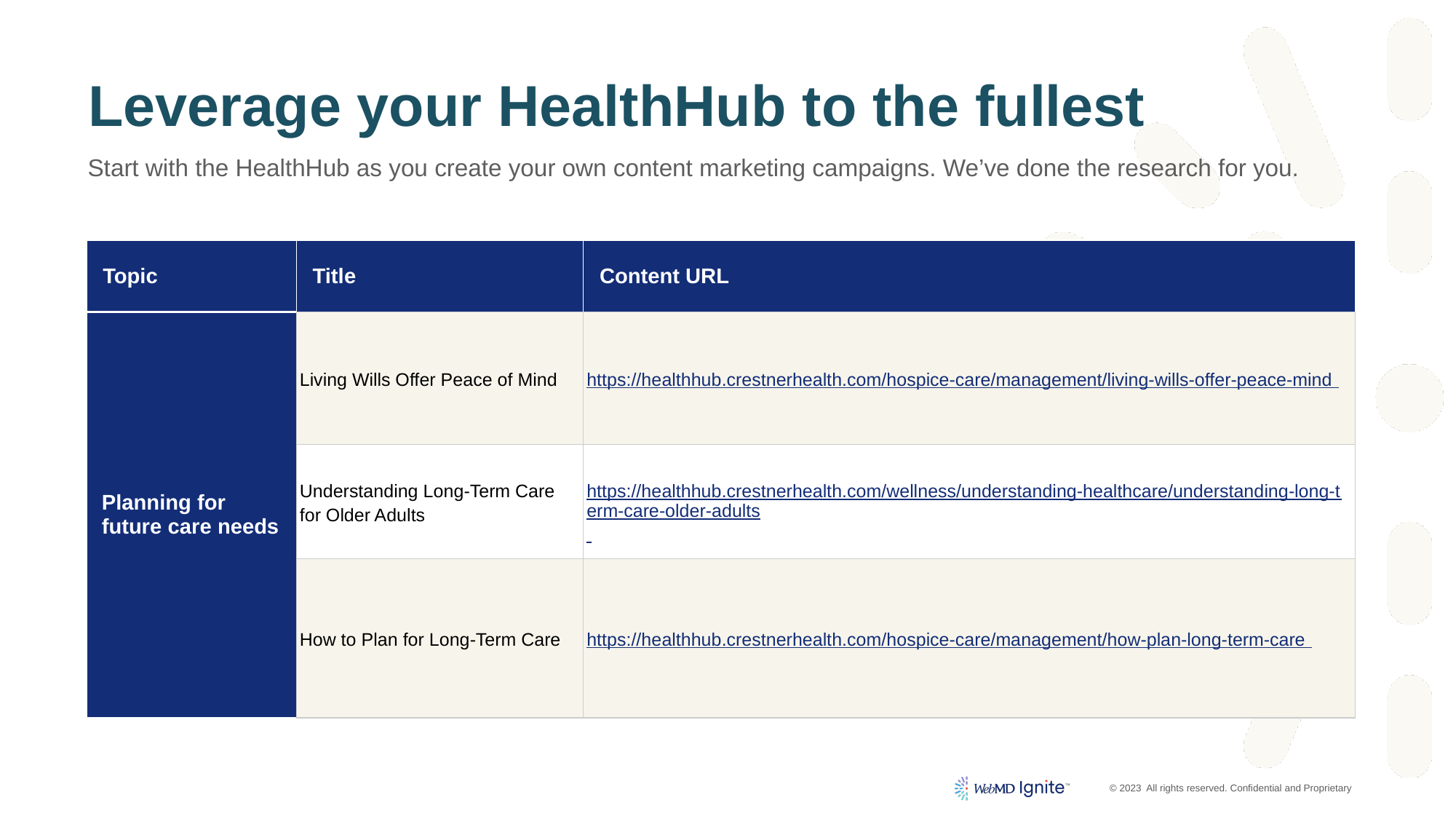

# Leverage your HealthHub to the fullest
Start with the HealthHub as you create your own content marketing campaigns. We’ve done the research for you.
| Topic | Title | Content URL |
| --- | --- | --- |
| Planning for future care needs | Living Wills Offer Peace of Mind | https://healthhub.crestnerhealth.com/hospice-care/management/living-wills-offer-peace-mind |
|  | Understanding Long-Term Care for Older Adults | https://healthhub.crestnerhealth.com/wellness/understanding-healthcare/understanding-long-term-care-older-adults |
|  | How to Plan for Long-Term Care | https://healthhub.crestnerhealth.com/hospice-care/management/how-plan-long-term-care |